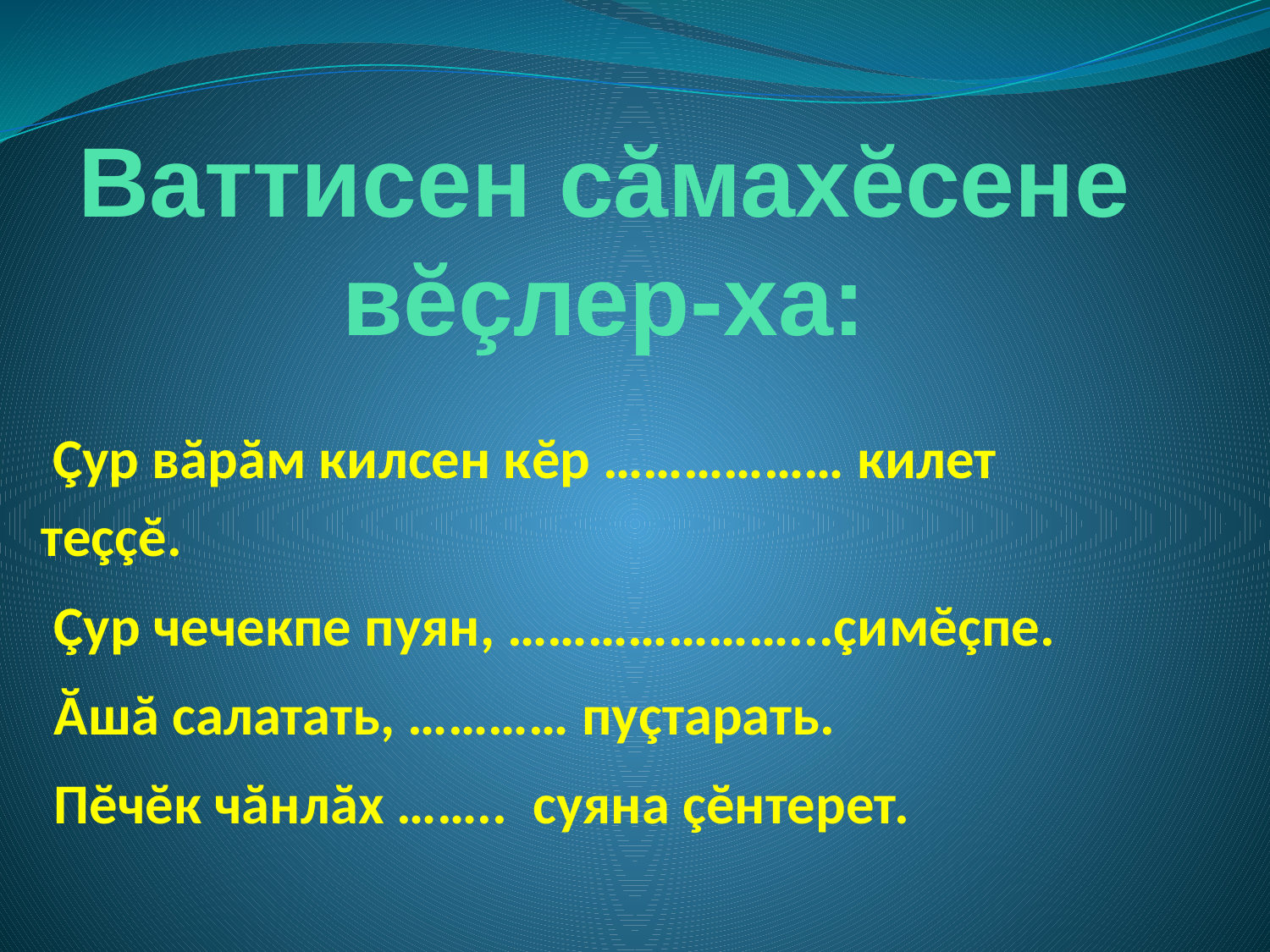

# Ваттисен сăмахĕсене вĕçлер-ха:
 Çур вăрăм килсен кĕр ……………… килет теççĕ.
 Çур чечекпе пуян, …………………...çимĕçпе.
 Ăшă салатать, ………… пуçтарать.
 Пĕчĕк чăнлăх ……..  суяна çĕнтерет.